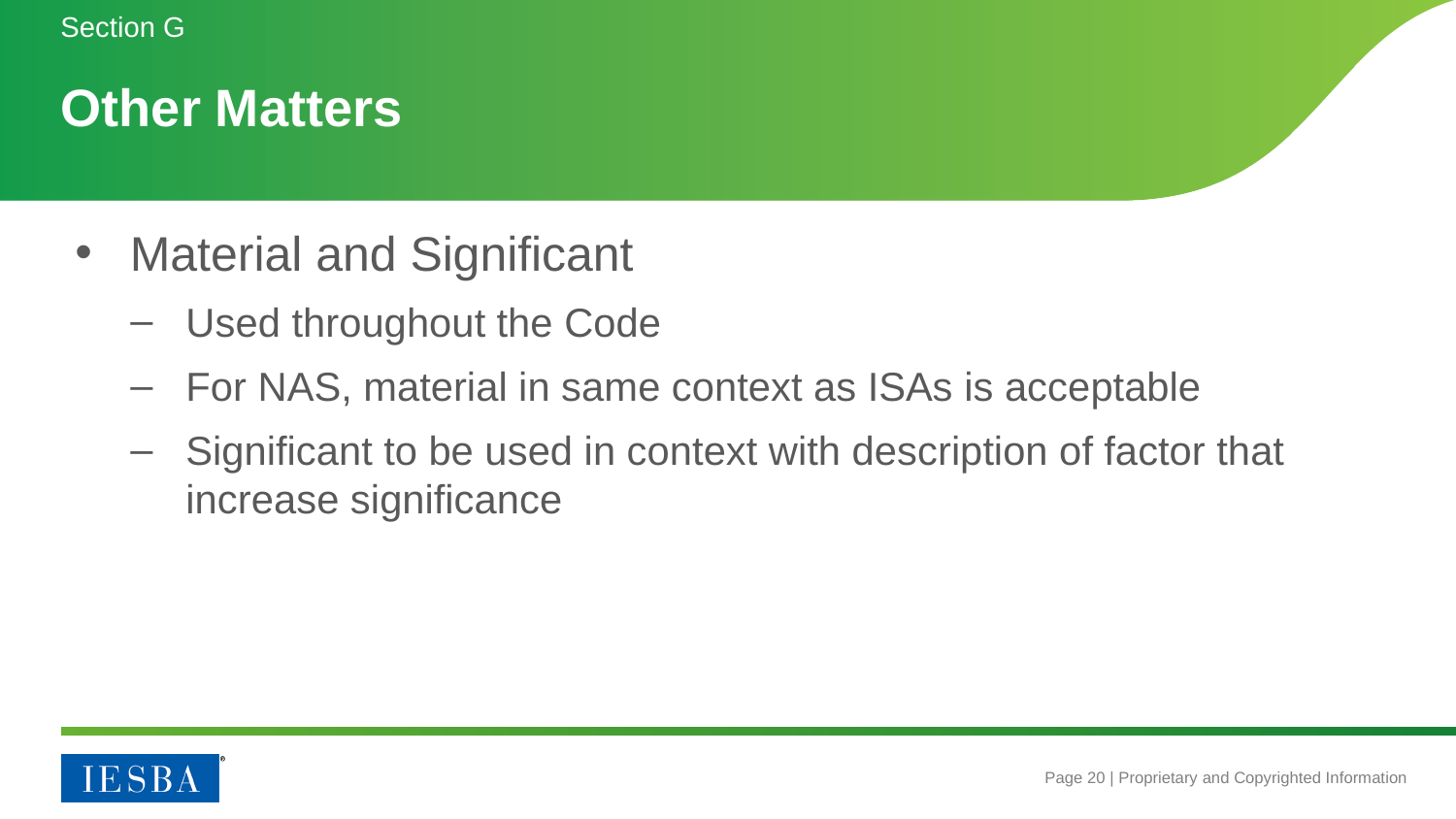

Section G
# Other Matters
Material and Significant
Used throughout the Code
For NAS, material in same context as ISAs is acceptable
Significant to be used in context with description of factor that increase significance